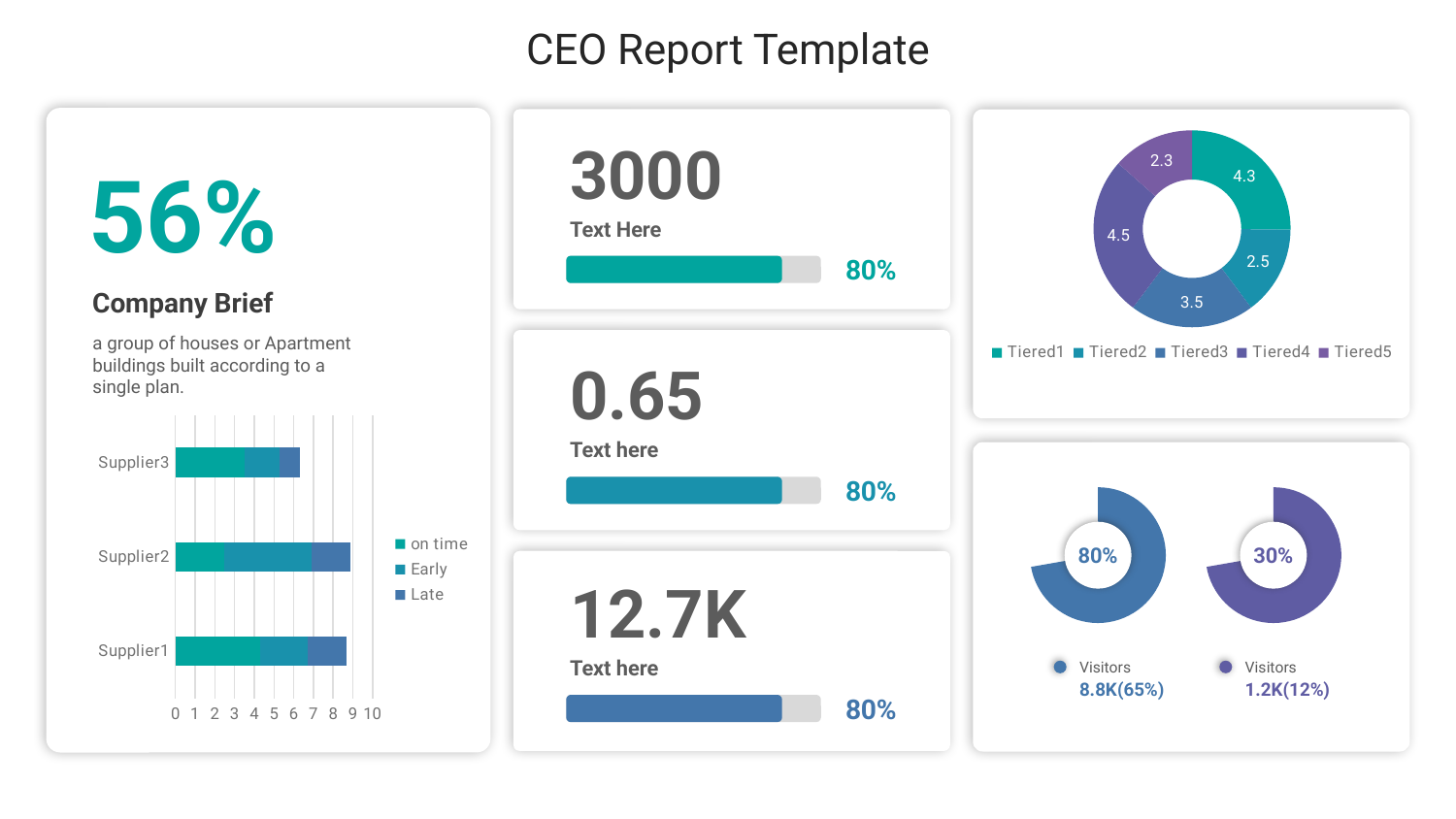

CEO Report Template

### Chart

| Category | Series 1 |
|---|---|
| Tiered1 | 4.3 |
| Tiered2 | 2.5 |
| Tiered3 | 3.5 |
| Tiered4 | 4.5 |
| Tiered5 | 2.3 |
3000
56%
Text Here
80%

Company Brief

a group of houses or Apartment buildings built according to a
single plan.
0.65

### Chart

| Category | on time | Early | Late |
|---|---|---|---|
| Supplier1 | 4.3 | 2.4 | 2.0 |
| Supplier2 | 2.5 | 4.4 | 2.0 |
| Supplier3 | 3.5 | 1.8 | 1.0 |
Text here

80%

### Chart

| Category | Sales |
|---|---|
| 1st Qtr | 0.65 |
| 2nd Qtr | 0.25 |

### Chart

| Category | Sales |
|---|---|
| 1st Qtr | 0.65 |
| 2nd Qtr | 0.25 |

80%
30%

12.7K
Text here
Visitors
Visitors

8.8K(65%)
1.2K(12%)
80%